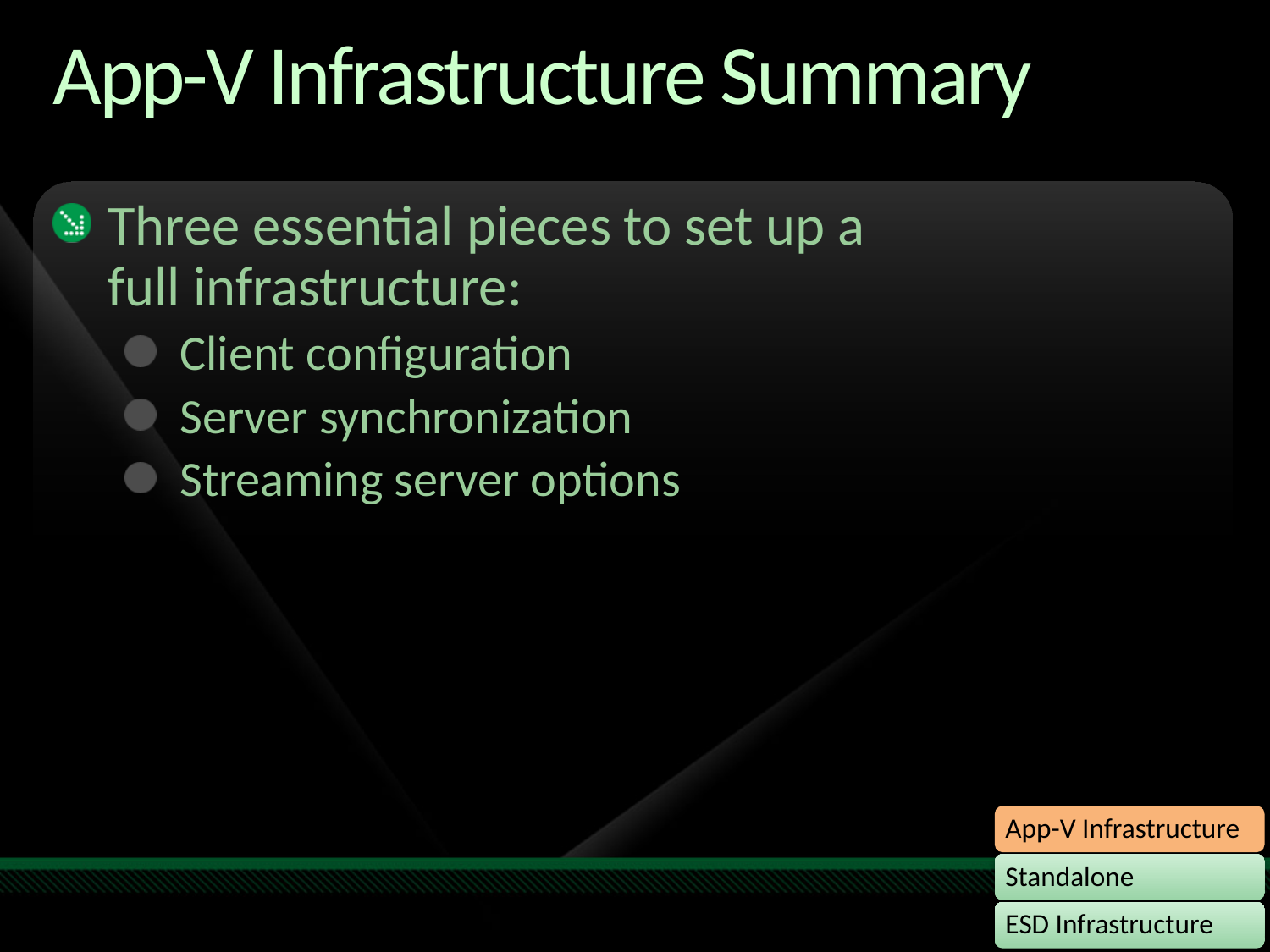

# App-V Infrastructure Summary

Three essential pieces to set up a
full infrastructure:
Client configuration
Server synchronization
Streaming server options

App-V Infrastructure
Standalone
ESD Infrastructure